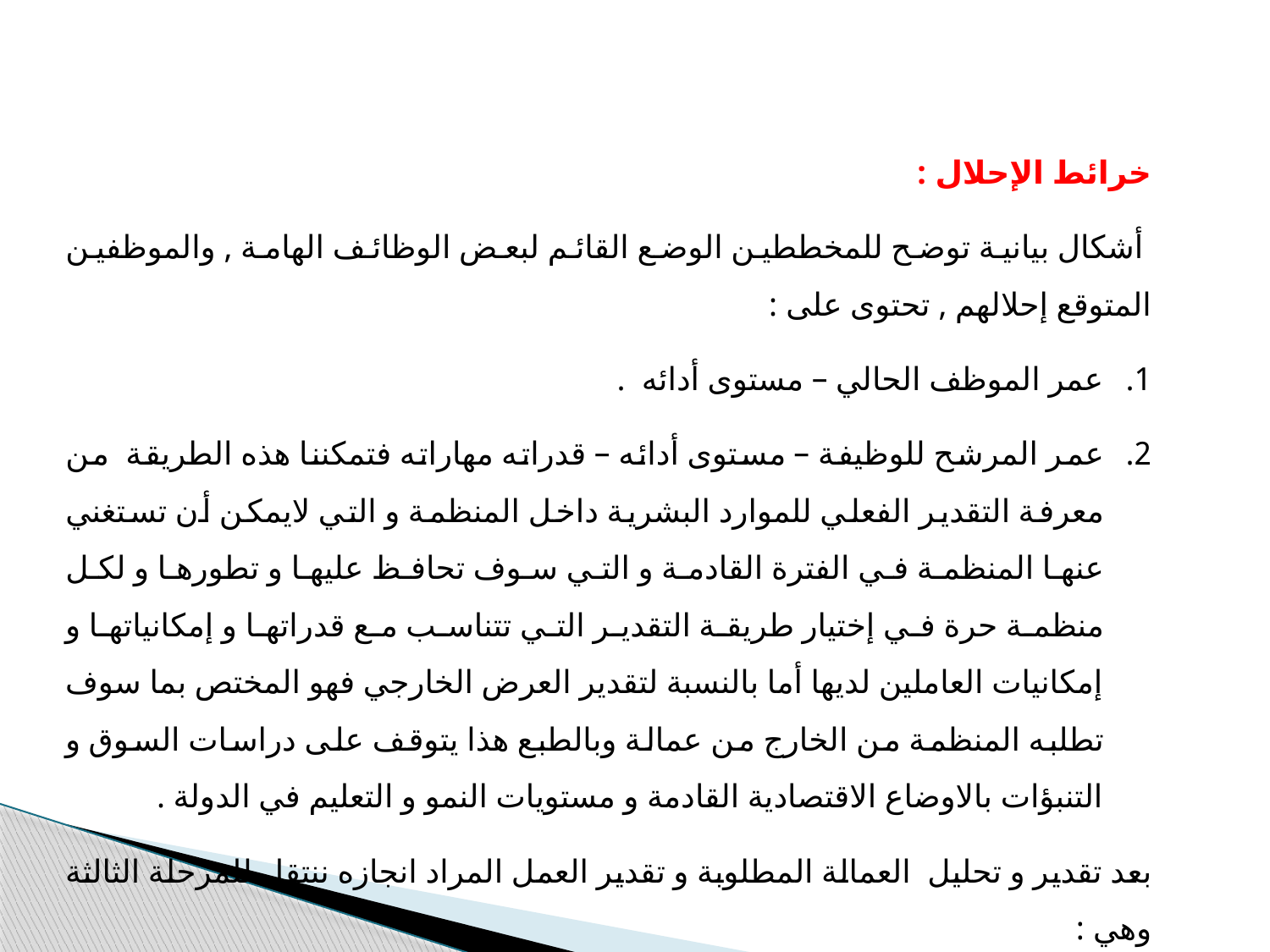

خرائط الإحلال :
 أشكال بيانية توضح للمخططين الوضع القائم لبعض الوظائف الهامة , والموظفين المتوقع إحلالهم , تحتوى على :
عمر الموظف الحالي – مستوى أدائه  .
عمر المرشح للوظيفة – مستوى أدائه – قدراته مهاراته فتمكننا هذه الطريقة  من معرفة التقدير الفعلي للموارد البشرية داخل المنظمة و التي لايمكن أن تستغني عنها المنظمة في الفترة القادمة و التي سوف تحافظ عليها و تطورها و لكل منظمة حرة في إختيار طريقة التقدير التي تتناسب مع قدراتها و إمكانياتها و إمكانيات العاملين لديها أما بالنسبة لتقدير العرض الخارجي فهو المختص بما سوف تطلبه المنظمة من الخارج من عمالة وبالطبع هذا يتوقف على دراسات السوق و التنبؤات بالاوضاع الاقتصادية القادمة و مستويات النمو و التعليم في الدولة .
بعد تقدير و تحليل  العمالة المطلوبة و تقدير العمل المراد انجازه ننتقل للمرحلة الثالثة وهي :